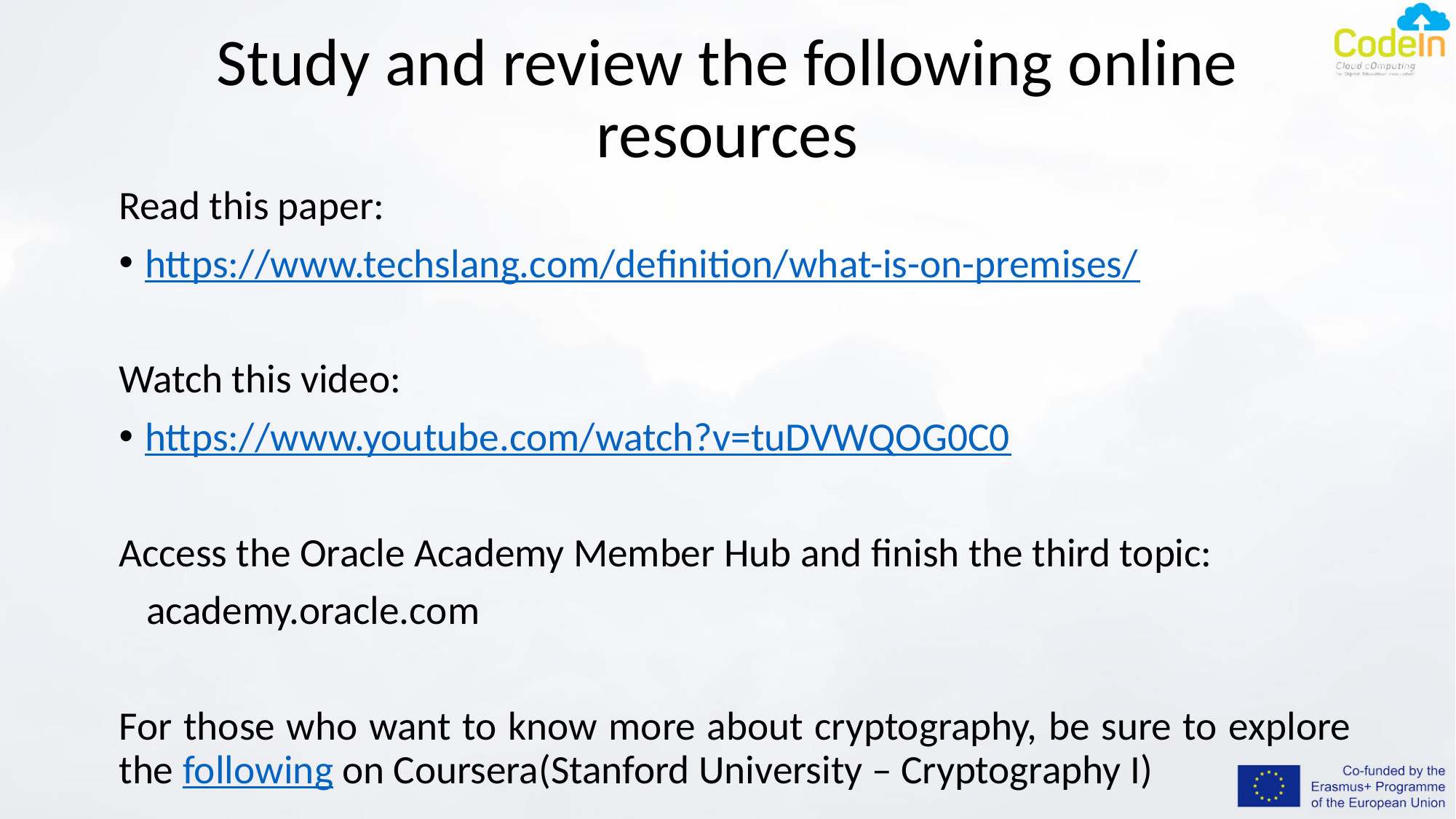

# Study and review the following online resources
Read this paper:
https://www.techslang.com/definition/what-is-on-premises/

Watch this video:
https://www.youtube.com/watch?v=tuDVWQOG0C0

Access the Oracle Academy Member Hub and finish the third topic:
   academy.oracle.com

For those who want to know more about cryptography, be sure to explore the following on Coursera(Stanford University – Cryptography I)